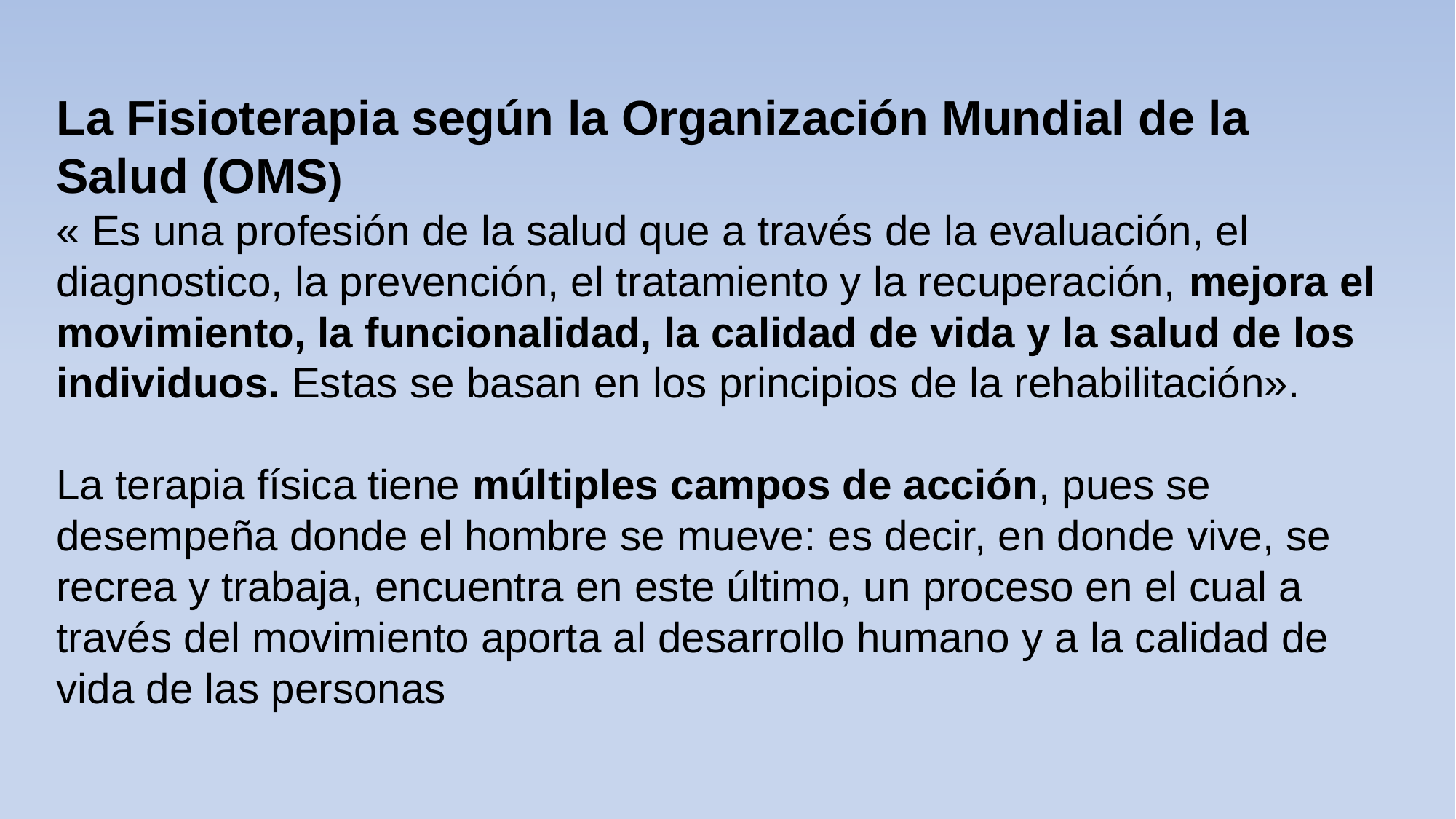

La Fisioterapia según la Organización Mundial de la Salud (OMS)
« Es una profesión de la salud que a través de la evaluación, el diagnostico, la prevención, el tratamiento y la recuperación, mejora el movimiento, la funcionalidad, la calidad de vida y la salud de los individuos. Estas se basan en los principios de la rehabilitación».

La terapia física tiene múltiples campos de acción, pues se desempeña donde el hombre se mueve: es decir, en donde vive, se recrea y trabaja, encuentra en este último, un proceso en el cual a través del movimiento aporta al desarrollo humano y a la calidad de vida de las personas